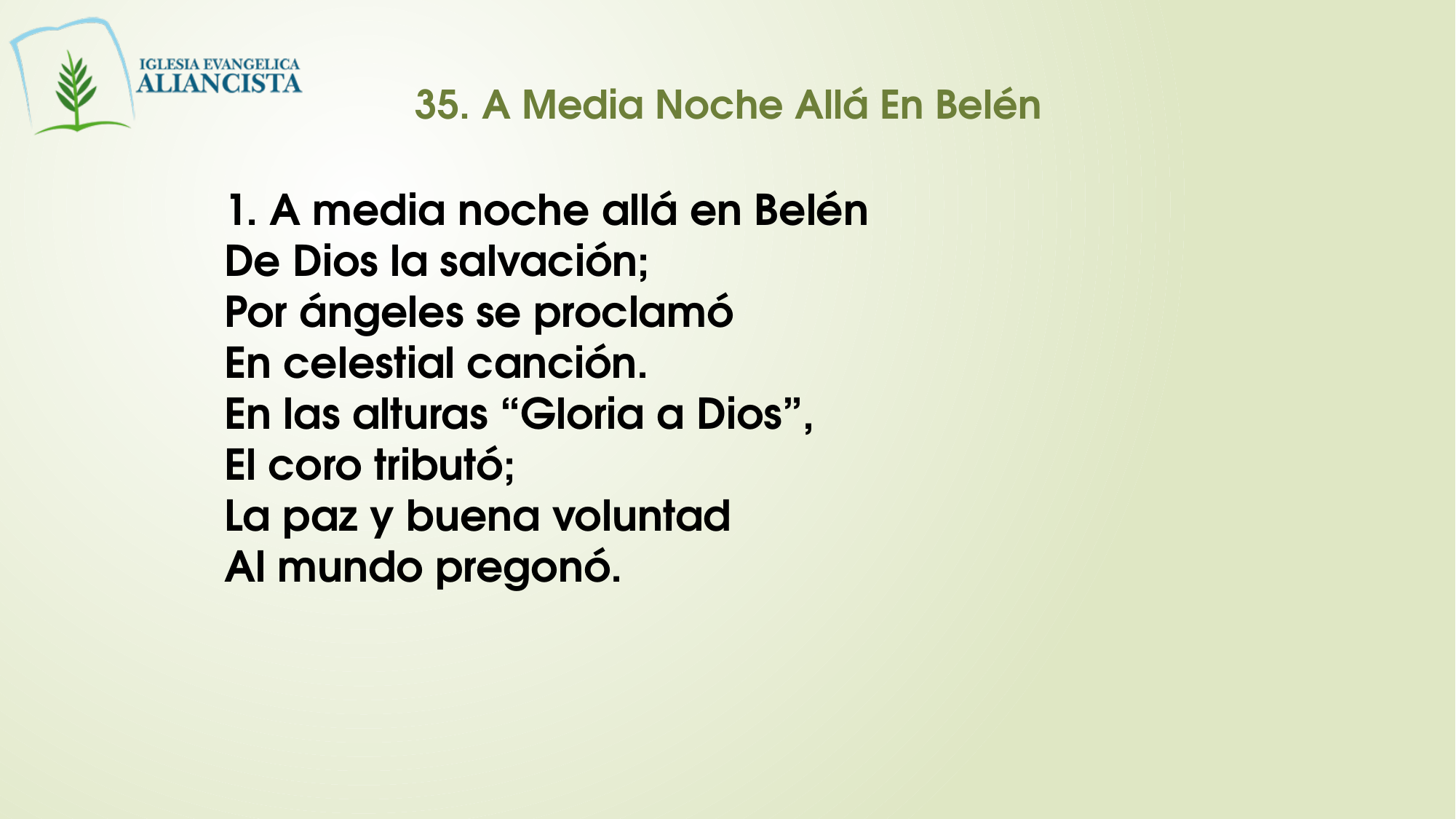

35. A Media Noche Allá En Belén
1. A media noche allá en Belén
De Dios la salvación;
Por ángeles se proclamó
En celestial canción.
En las alturas “Gloria a Dios”,
El coro tributó;
La paz y buena voluntad
Al mundo pregonó.